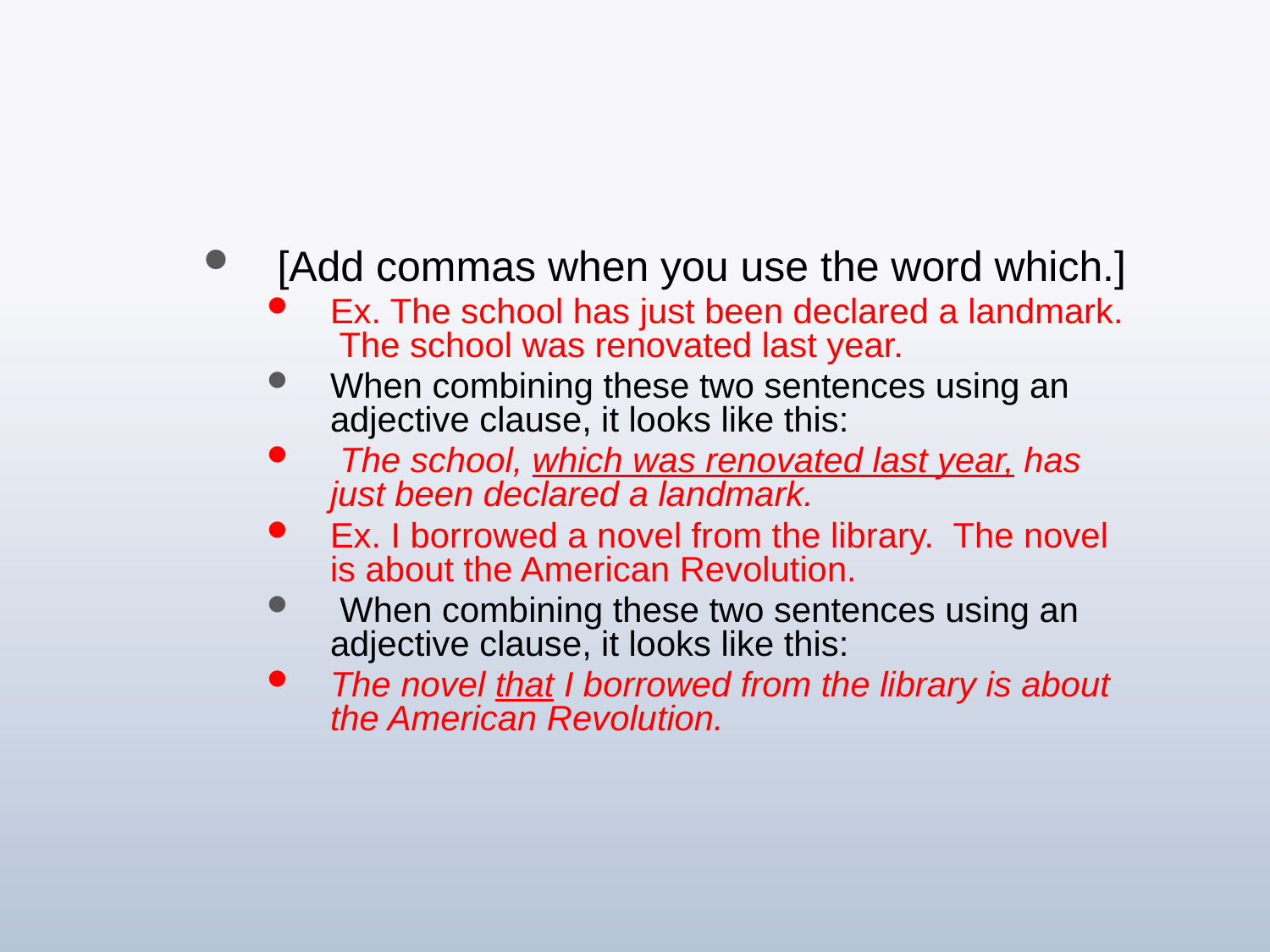

#
[Add commas when you use the word which.]
Ex. The school has just been declared a landmark.  The school was renovated last year.
When combining these two sentences using an adjective clause, it looks like this:
 The school, which was renovated last year, has just been declared a landmark.
Ex. I borrowed a novel from the library.  The novel is about the American Revolution.
 When combining these two sentences using an adjective clause, it looks like this:
The novel that I borrowed from the library is about the American Revolution.